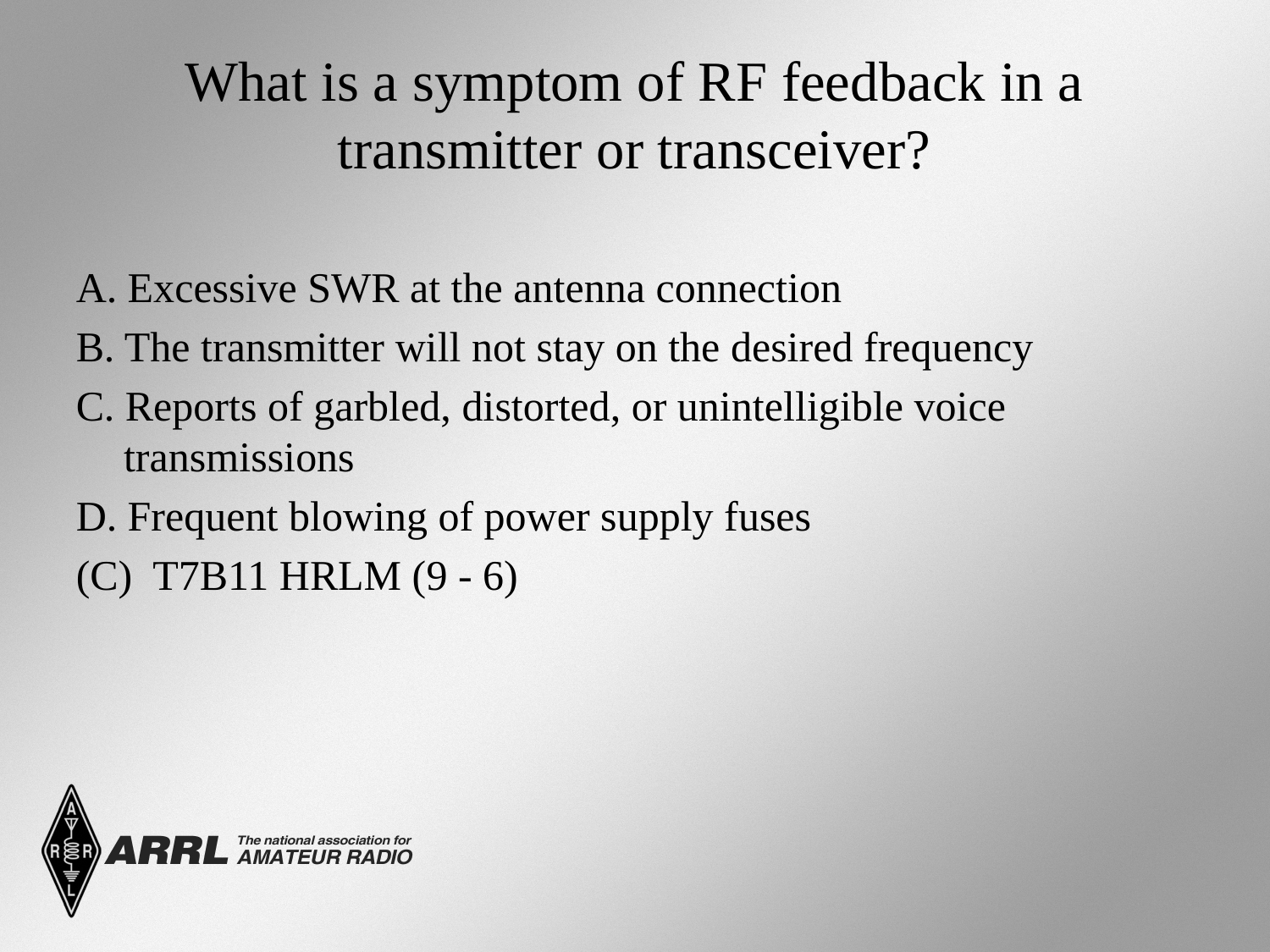

# What is a symptom of RF feedback in a transmitter or transceiver?
A. Excessive SWR at the antenna connection
B. The transmitter will not stay on the desired frequency
C. Reports of garbled, distorted, or unintelligible voice transmissions
D. Frequent blowing of power supply fuses
(C)  T7B11 HRLM (9 - 6)